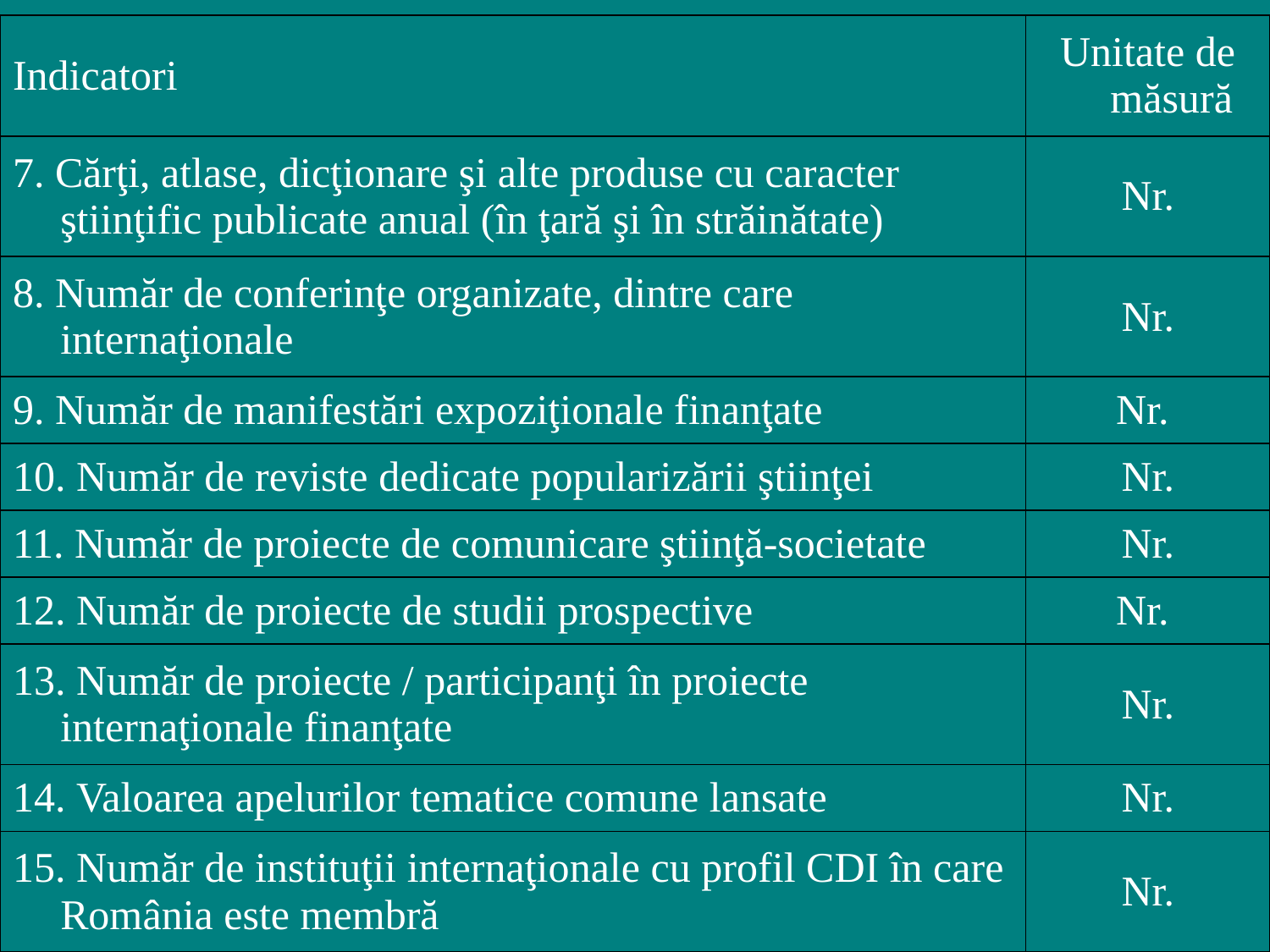

| Indicatori | Unitate de măsură |
| --- | --- |
| 7. Cărţi, atlase, dicţionare şi alte produse cu caracter ştiinţific publicate anual (în ţară şi în străinătate) | Nr. |
| 8. Număr de conferinţe organizate, dintre care internaţionale | Nr. |
| 9. Număr de manifestări expoziţionale finanţate | Nr. |
| 10. Număr de reviste dedicate popularizării ştiinţei | Nr. |
| 11. Număr de proiecte de comunicare ştiinţă-societate | Nr. |
| 12. Număr de proiecte de studii prospective | Nr. |
| 13. Număr de proiecte / participanţi în proiecte internaţionale finanţate | Nr. |
| 14. Valoarea apelurilor tematice comune lansate | Nr. |
| 15. Număr de instituţii internaţionale cu profil CDI în care România este membră | Nr. |